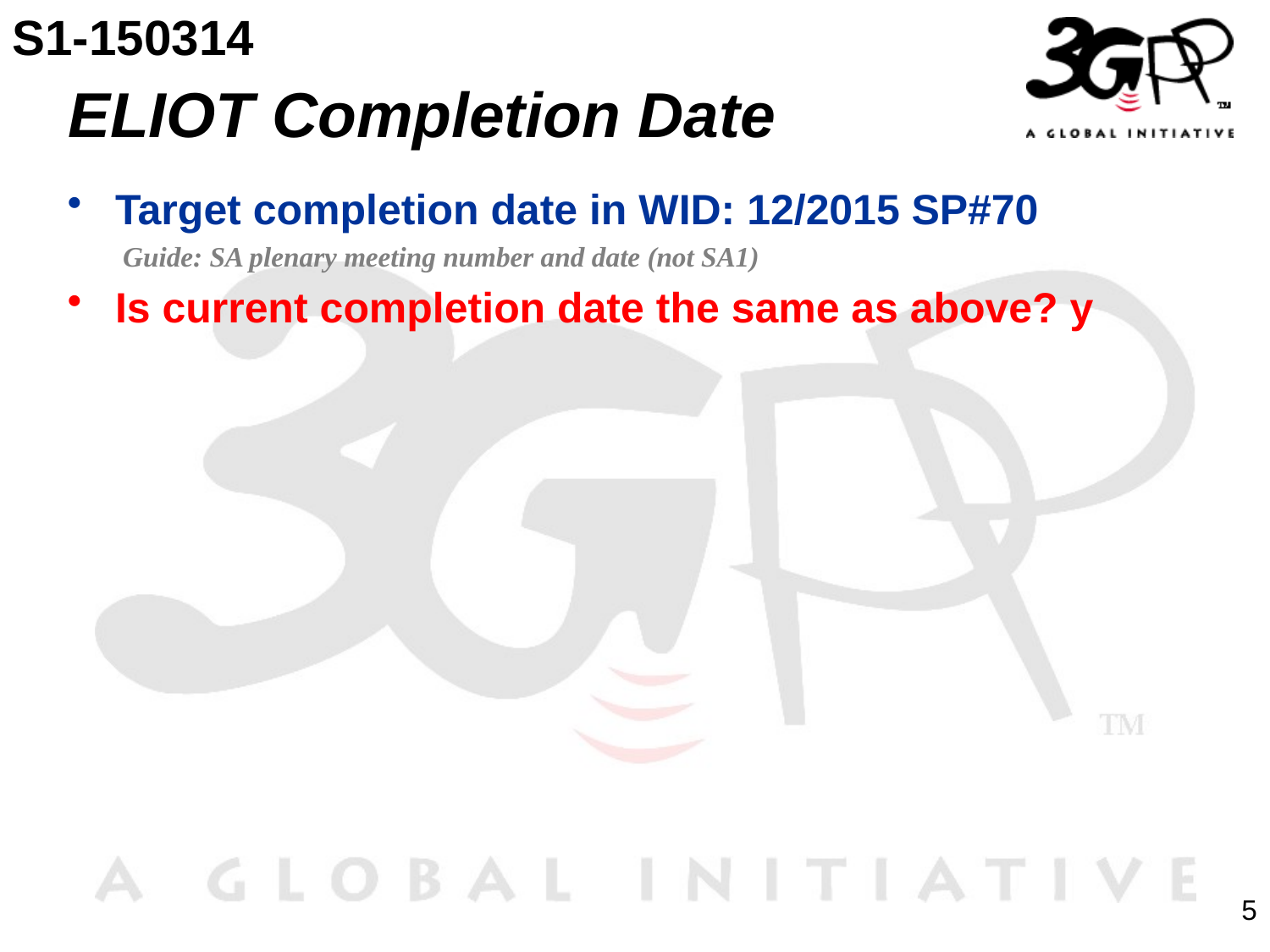

S1-150314
# ELIOT Completion Date
Target completion date in WID: 12/2015 SP#70
Guide: SA plenary meeting number and date (not SA1)
Is current completion date the same as above? y
5